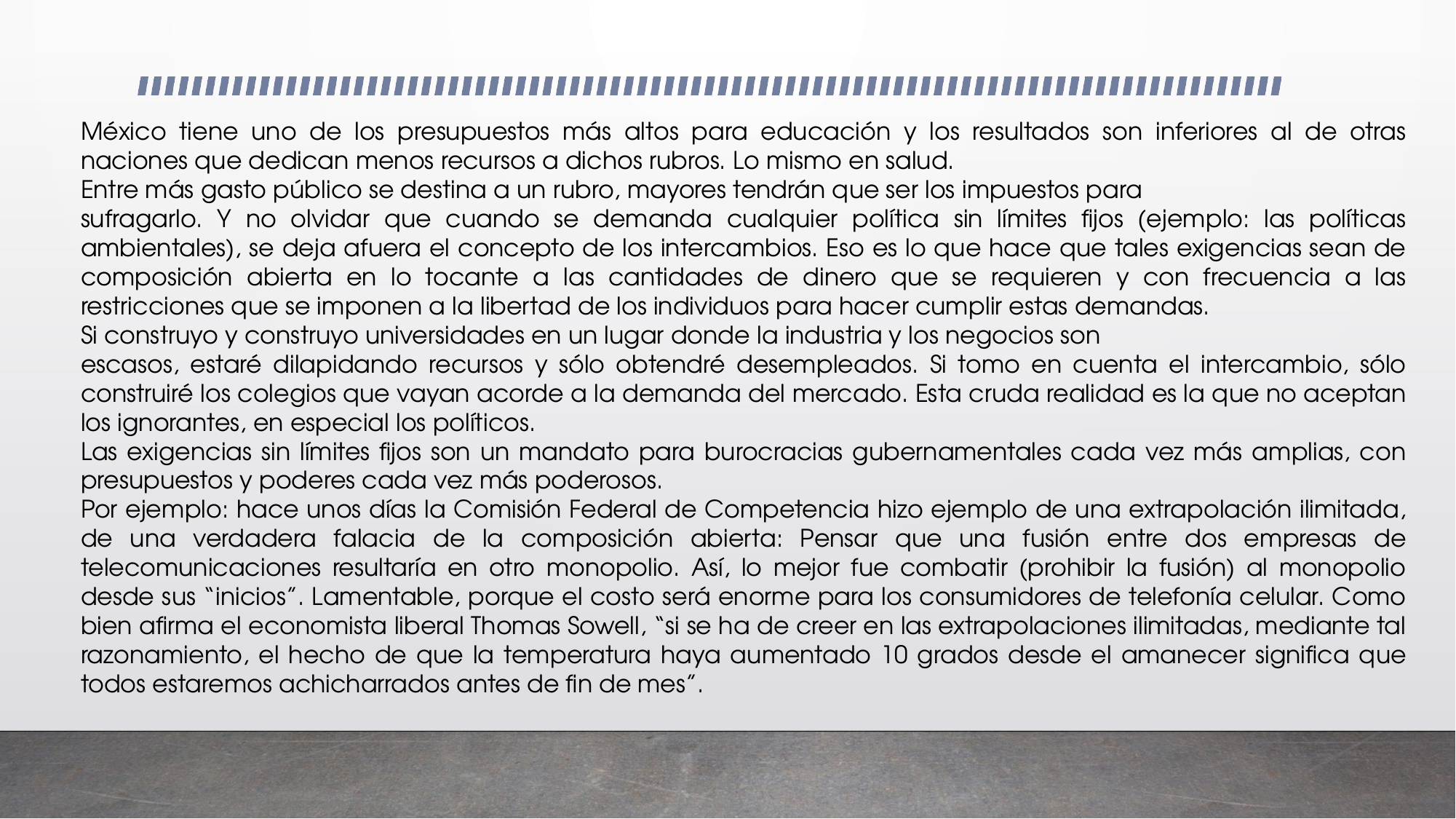

México tiene uno de los presupuestos más altos para educación y los resultados son inferiores al de otras naciones que dedican menos recursos a dichos rubros. Lo mismo en salud.
Entre más gasto público se destina a un rubro, mayores tendrán que ser los impuestos para
sufragarlo. Y no olvidar que cuando se demanda cualquier política sin límites fijos (ejemplo: las políticas ambientales), se deja afuera el concepto de los intercambios. Eso es lo que hace que tales exigencias sean de composición abierta en lo tocante a las cantidades de dinero que se requieren y con frecuencia a las restricciones que se imponen a la libertad de los individuos para hacer cumplir estas demandas.
Si construyo y construyo universidades en un lugar donde la industria y los negocios son
escasos, estaré dilapidando recursos y sólo obtendré desempleados. Si tomo en cuenta el intercambio, sólo construiré los colegios que vayan acorde a la demanda del mercado. Esta cruda realidad es la que no aceptan los ignorantes, en especial los políticos.
Las exigencias sin límites fijos son un mandato para burocracias gubernamentales cada vez más amplias, con presupuestos y poderes cada vez más poderosos.
Por ejemplo: hace unos días la Comisión Federal de Competencia hizo ejemplo de una extrapolación ilimitada, de una verdadera falacia de la composición abierta: Pensar que una fusión entre dos empresas de telecomunicaciones resultaría en otro monopolio. Así, lo mejor fue combatir (prohibir la fusión) al monopolio desde sus “inicios”. Lamentable, porque el costo será enorme para los consumidores de telefonía celular. Como bien afirma el economista liberal Thomas Sowell, “si se ha de creer en las extrapolaciones ilimitadas, mediante tal razonamiento, el hecho de que la temperatura haya aumentado 10 grados desde el amanecer significa que todos estaremos achicharrados antes de fin de mes”.